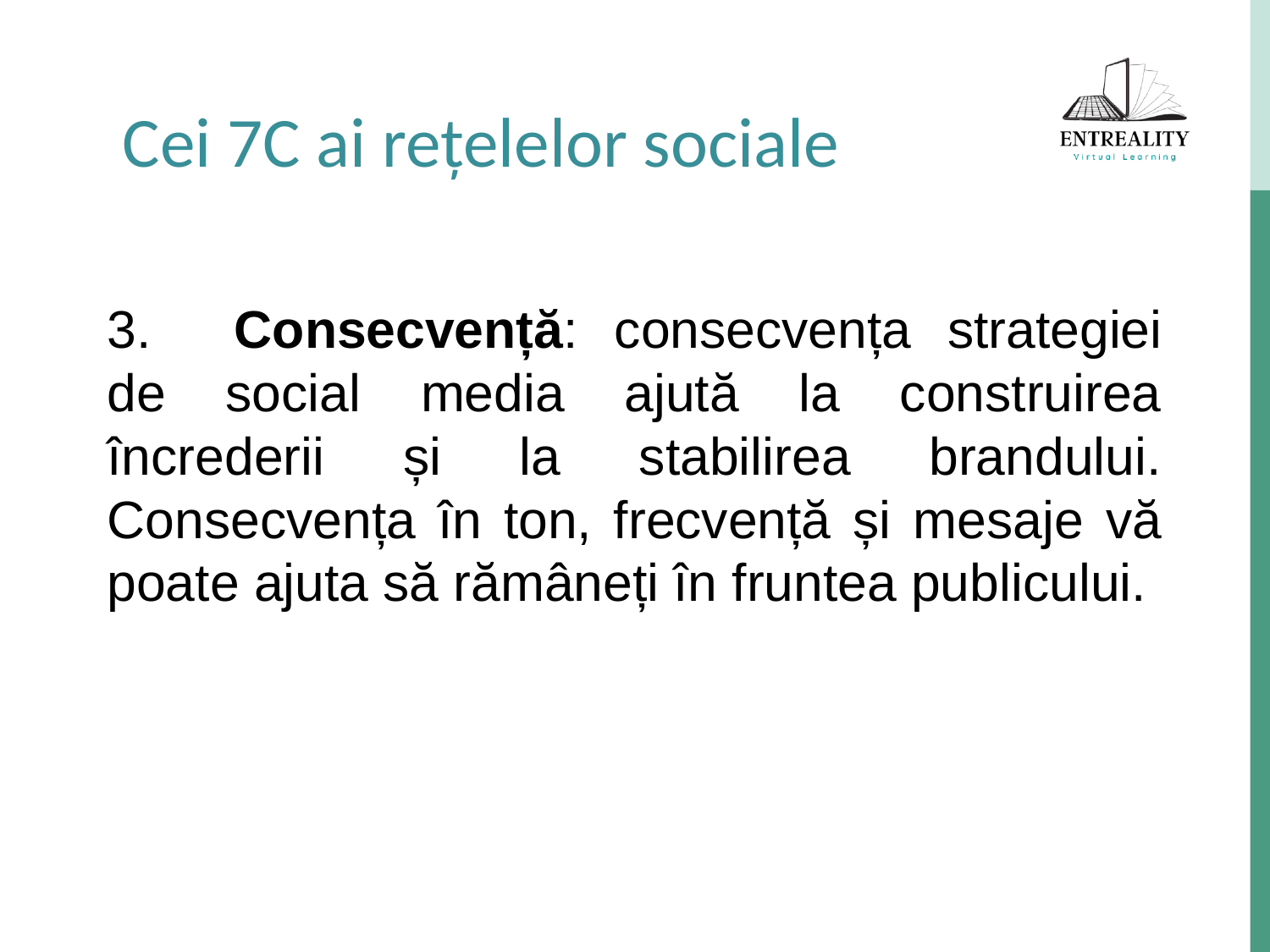

Cei 7C ai rețelelor sociale
3.	Consecvență: consecvența strategiei de social media ajută la construirea încrederii și la stabilirea brandului. Consecvența în ton, frecvență și mesaje vă poate ajuta să rămâneți în fruntea publicului.